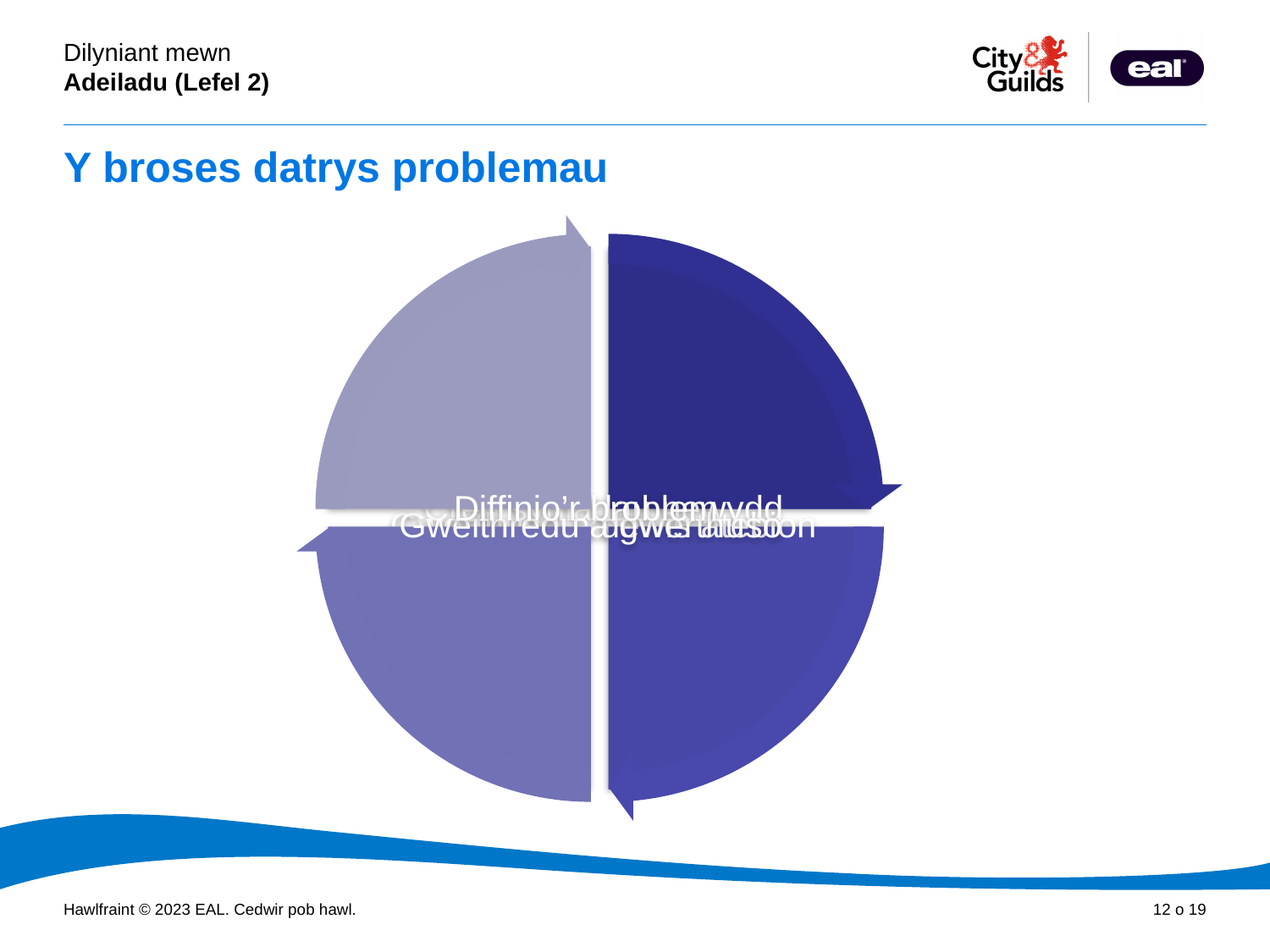

# Y broses datrys problemau
Creu syniadau newydd
Gwerthuso a dewis atebion
Gweithredu a gwerthuso
Diffinio’r broblem